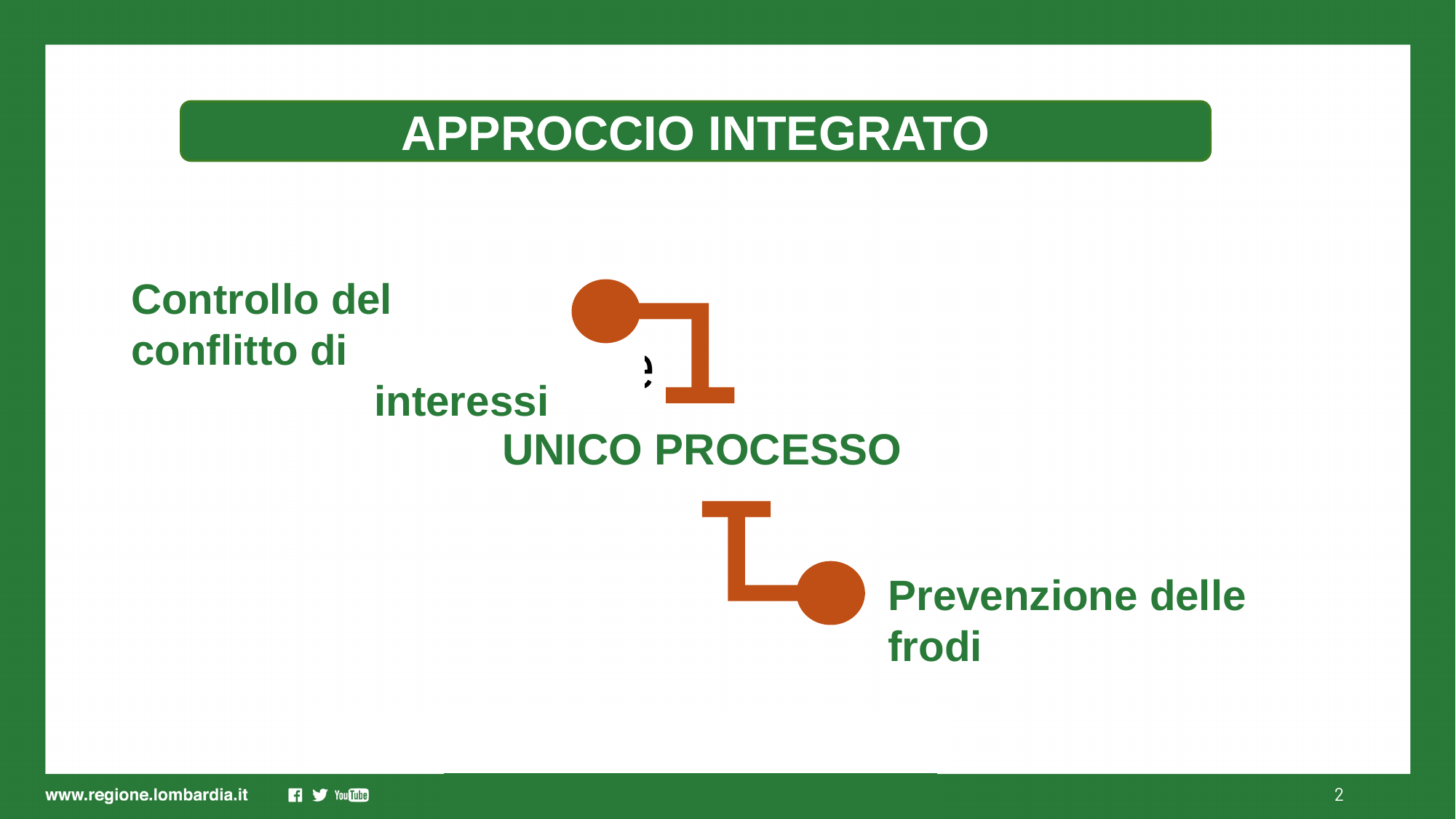

APPROCCIO INTEGRATO
Controllo del conflitto di
interessi

UNICO PROCESSO

Prevenzione delle frodi
2